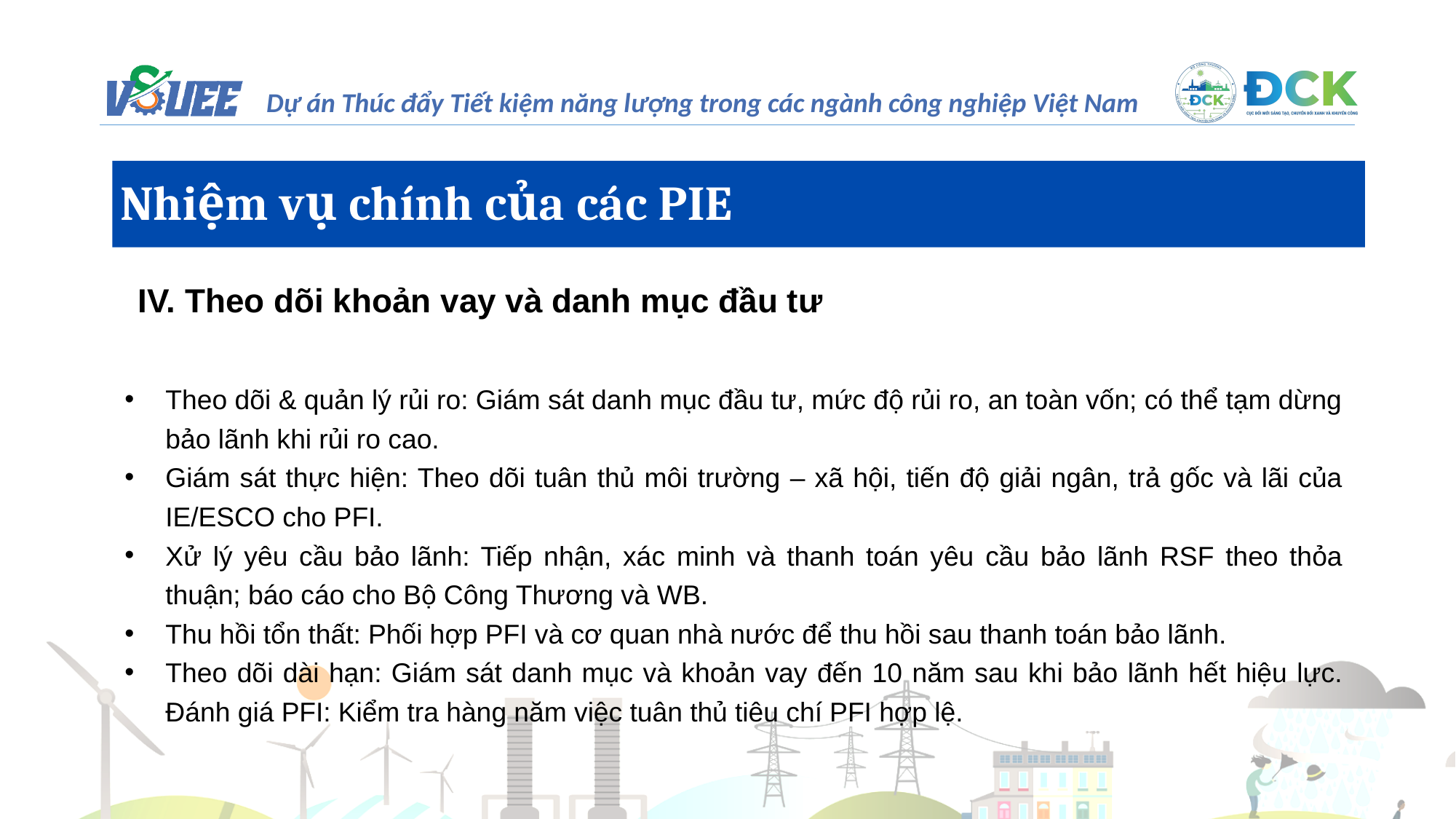

Nhiệm vụ chính của các PIE
IV. Theo dõi khoản vay và danh mục đầu tư

Theo dõi & quản lý rủi ro: Giám sát danh mục đầu tư, mức độ rủi ro, an toàn vốn; có thể tạm dừng bảo lãnh khi rủi ro cao.
Giám sát thực hiện: Theo dõi tuân thủ môi trường – xã hội, tiến độ giải ngân, trả gốc và lãi của IE/ESCO cho PFI.
Xử lý yêu cầu bảo lãnh: Tiếp nhận, xác minh và thanh toán yêu cầu bảo lãnh RSF theo thỏa thuận; báo cáo cho Bộ Công Thương và WB.
Thu hồi tổn thất: Phối hợp PFI và cơ quan nhà nước để thu hồi sau thanh toán bảo lãnh.
Theo dõi dài hạn: Giám sát danh mục và khoản vay đến 10 năm sau khi bảo lãnh hết hiệu lực.
Đánh giá PFI: Kiểm tra hàng năm việc tuân thủ tiêu chí PFI hợp lệ.